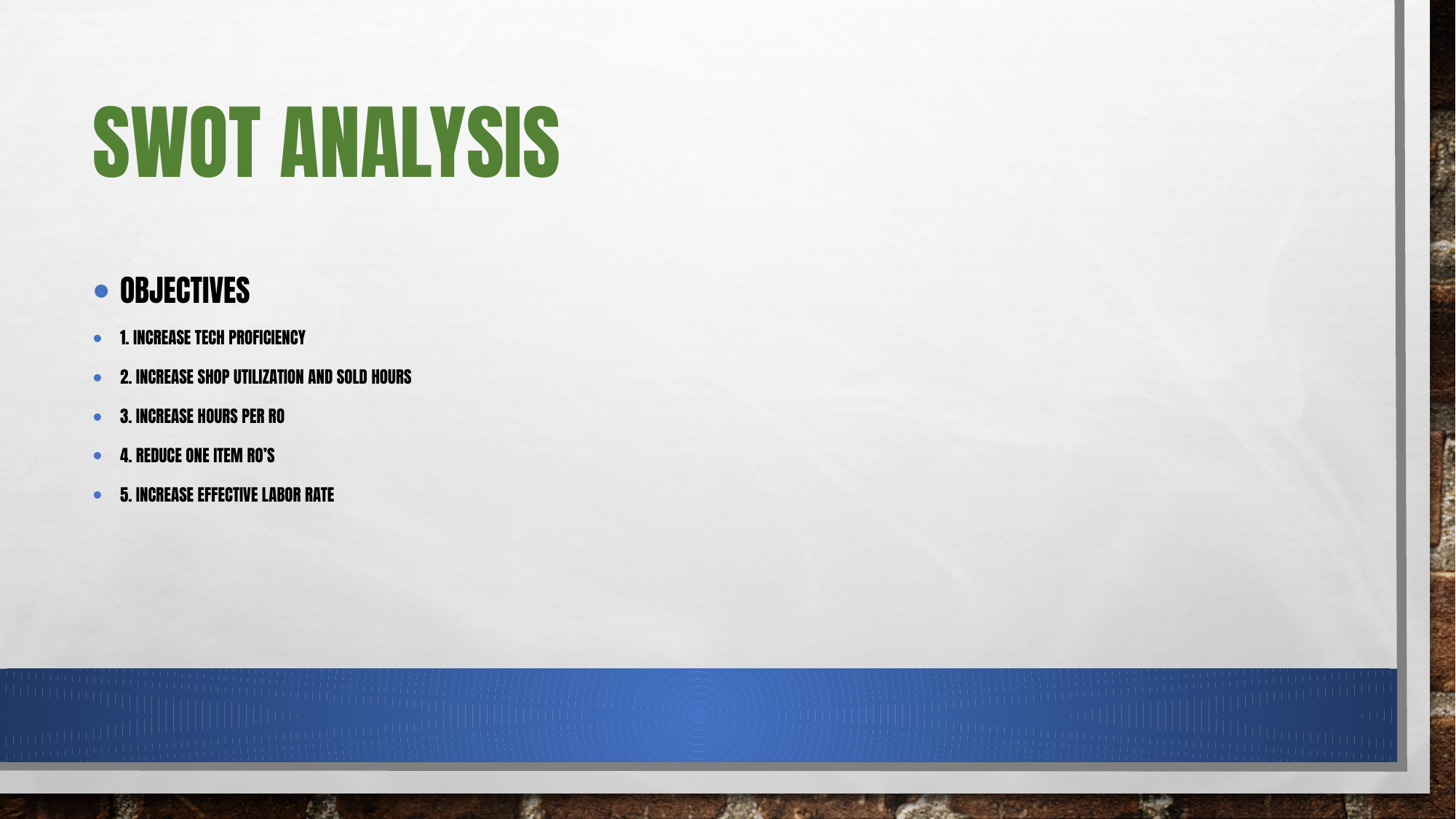

# SWOT Analysis
Objectives
1. Increase tech proficiency
2. Increase shop utilization and sold hours
3. increase hours per ro
4. reduce one item ro’s
5. Increase effective labor rate